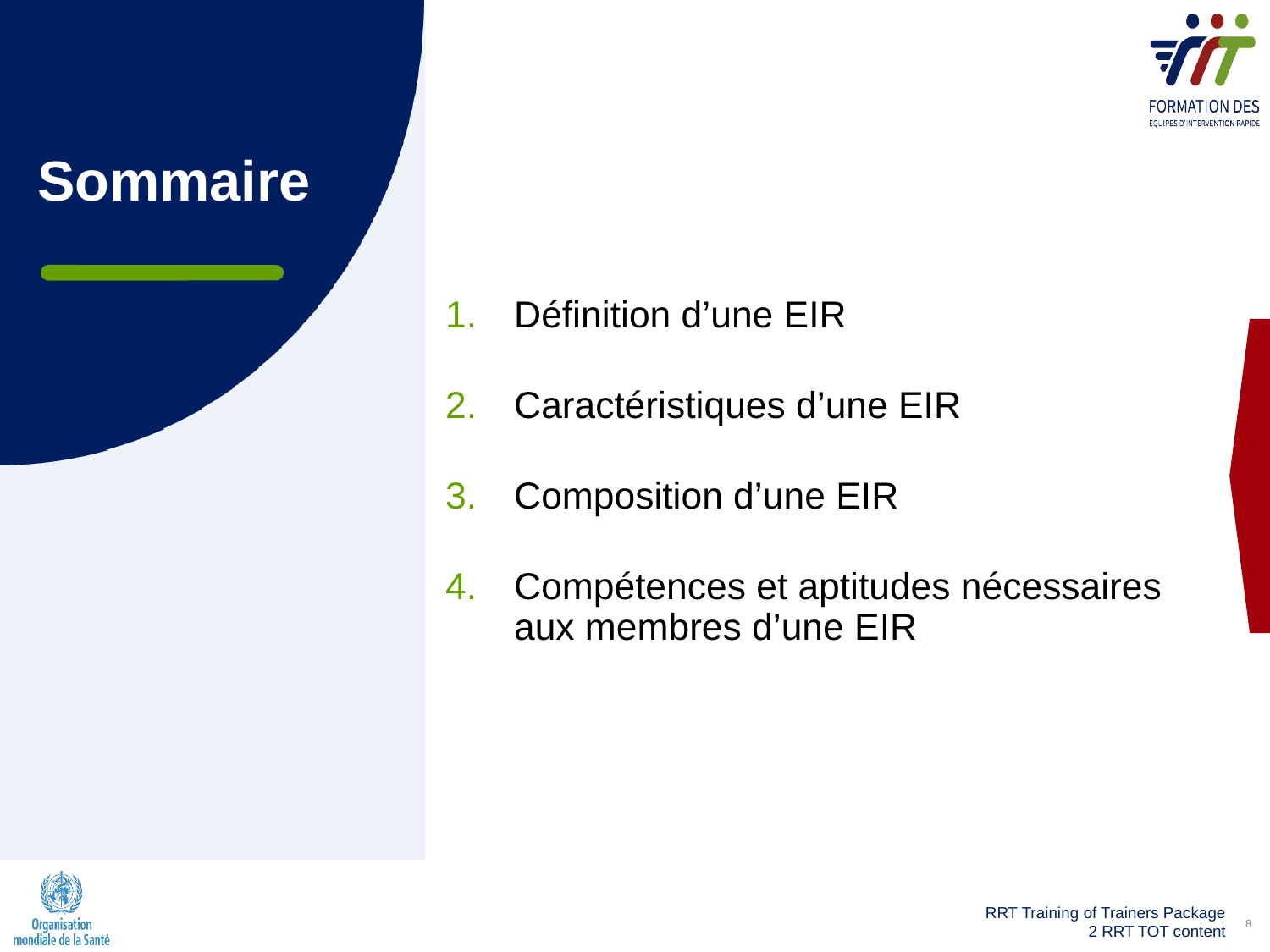

Sommaire
Définition d’une EIR

Caractéristiques d’une EIR

Composition d’une EIR

Compétences et aptitudes nécessaires aux membres d’une EIR